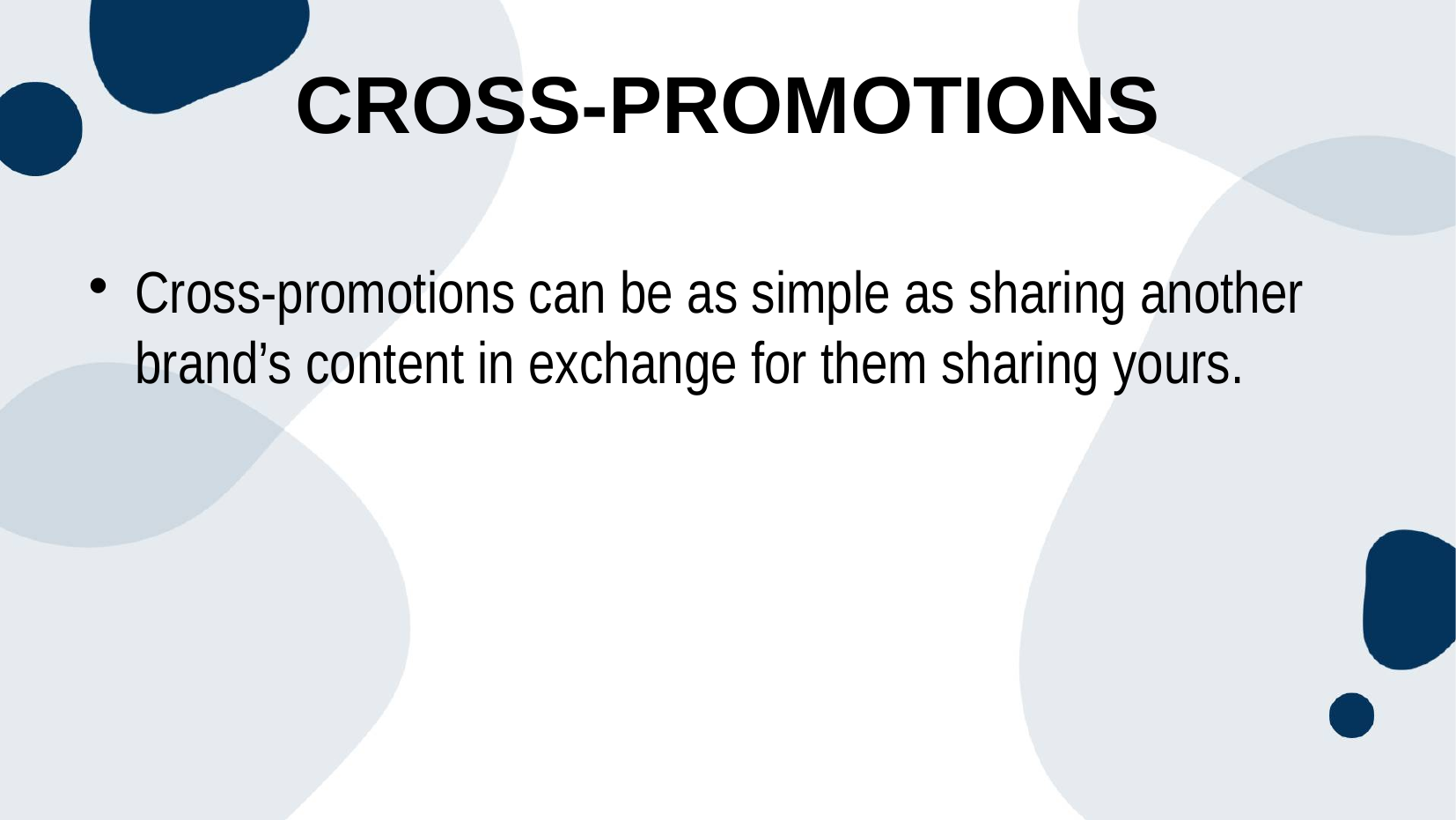

Cross-promotions
Cross-promotions can be as simple as sharing another brand’s content in exchange for them sharing yours.